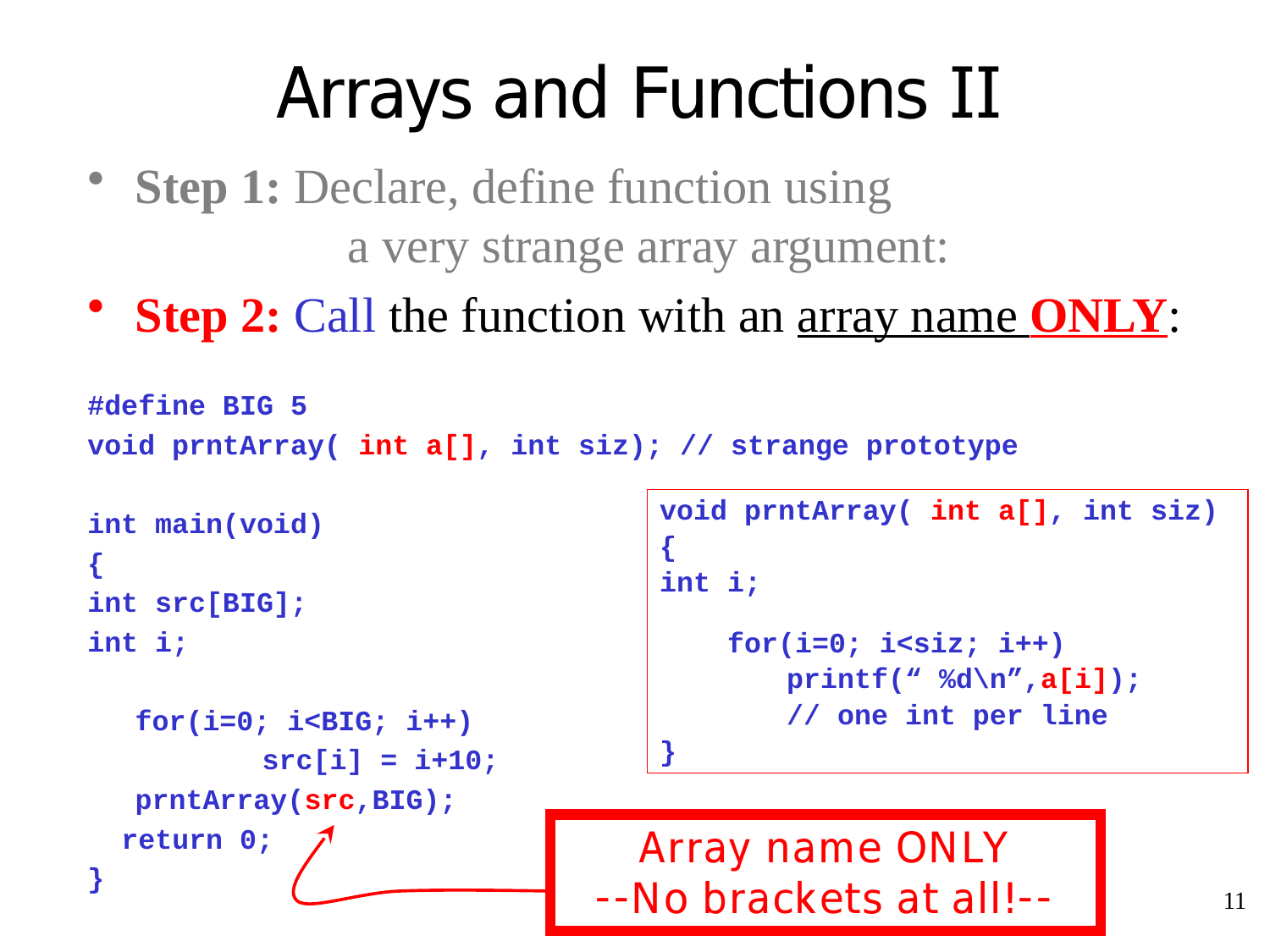

# Arrays and Functions II
Step 1: Declare, define function using
	       a very strange array argument:
Step 2: Call the function with an array name ONLY:

#define BIG 5
void prntArray( int a[], int siz); // strange prototype

int main(void)
{
int src[BIG];
int i;

	for(i=0; i<BIG; i++)
		src[i] = i+10;
	prntArray(src,BIG);
  return 0;
}
void prntArray( int a[], int siz)
{
int i;
    for(i=0; i<siz; i++)
    	printf(“ %d\n”,a[i]);
	// one int per line
}
Array name ONLY
--No brackets at all!--

11